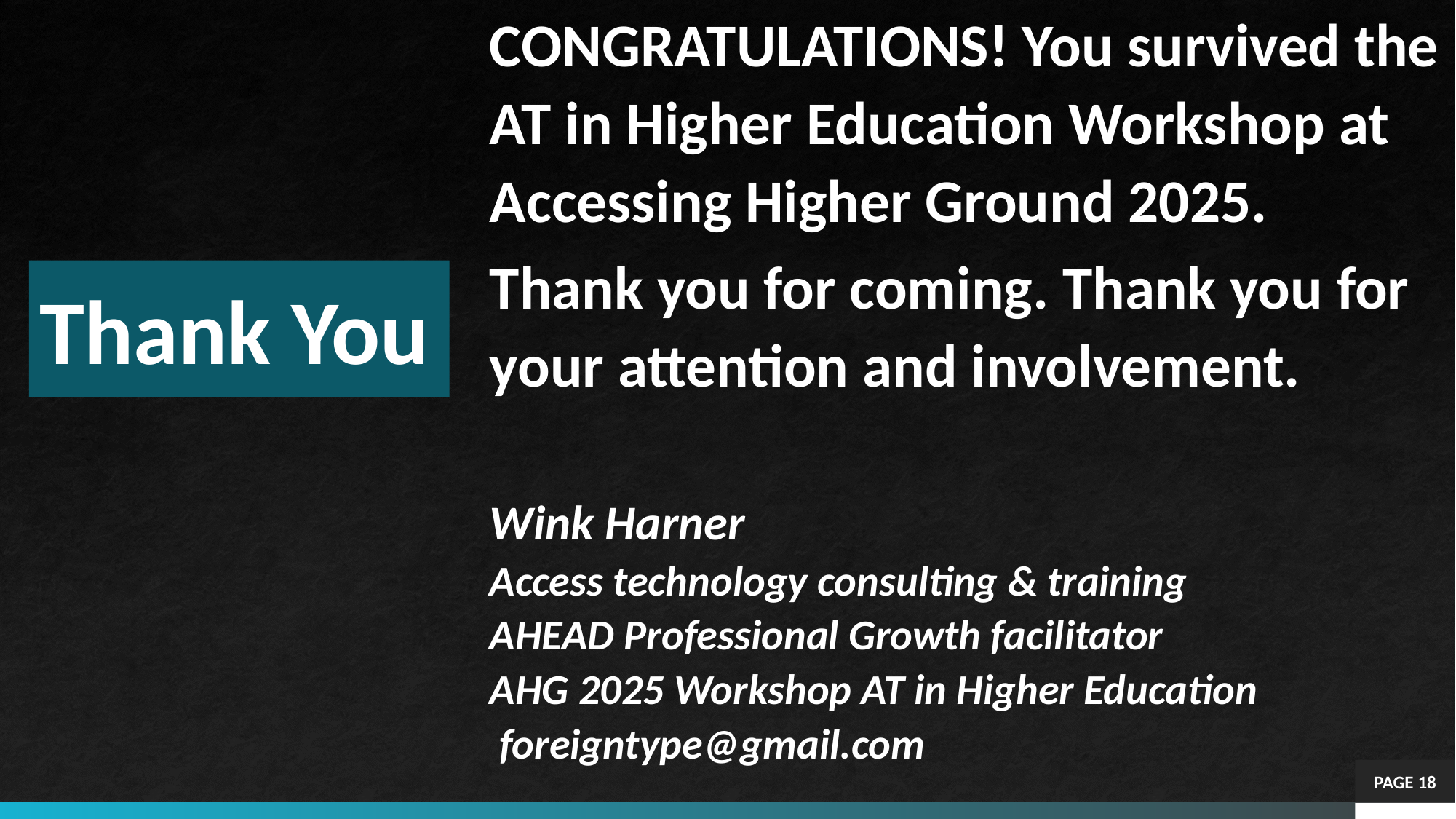

CONGRATULATIONS! You survived the AT in Higher Education Workshop at Accessing Higher Ground 2025.
Thank you for coming. Thank you for your attention and involvement.

Wink Harner
Access technology consulting & training
AHEAD Professional Growth facilitator
AHG 2025 Workshop AT in Higher Education
 foreigntype@gmail.com

# Thank You
PAGE 18